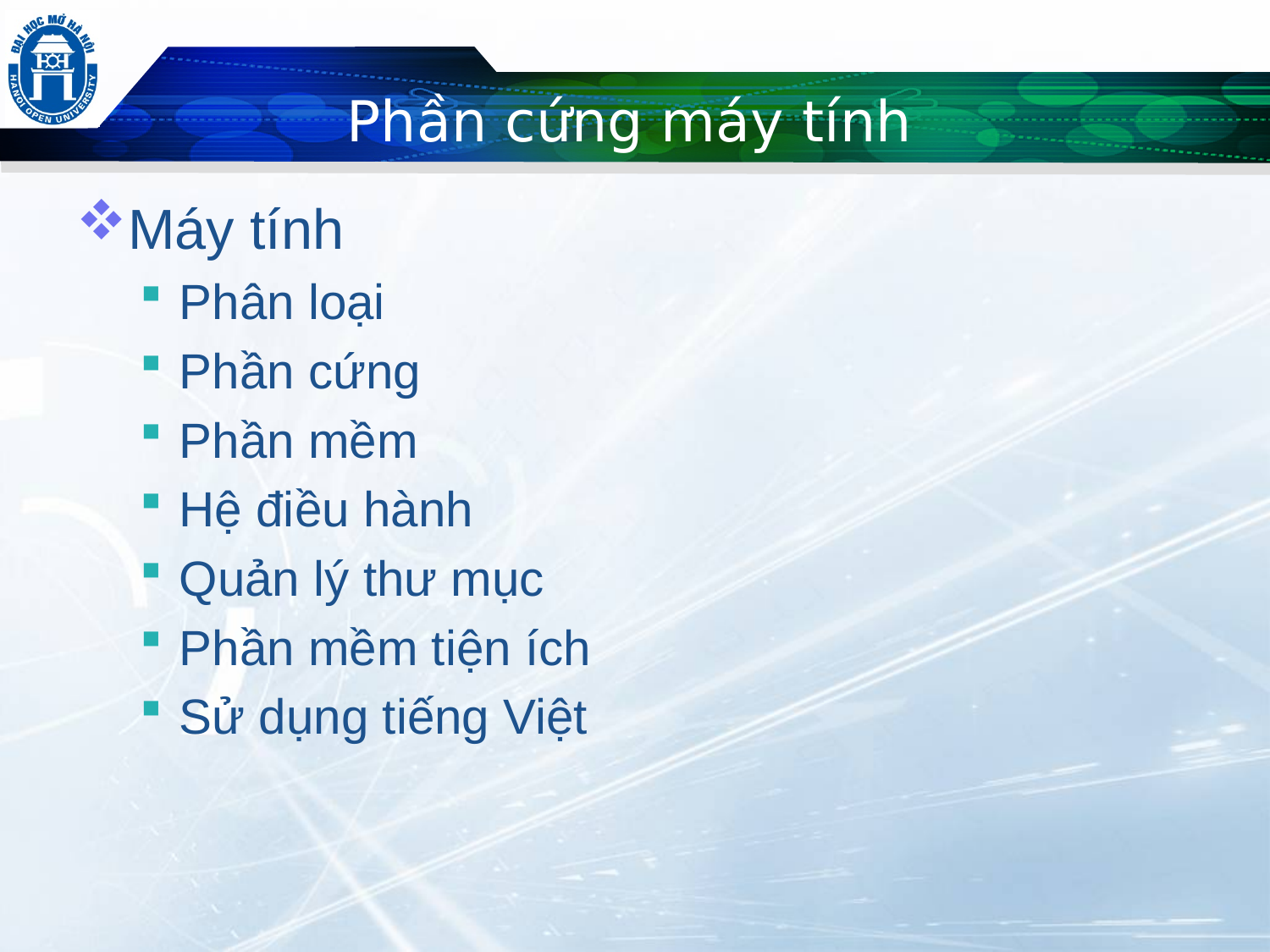

# Phần cứng máy tính
Máy tính
Phân loại
Phần cứng
Phần mềm
Hệ điều hành
Quản lý thư mục
Phần mềm tiện ích
Sử dụng tiếng Việt